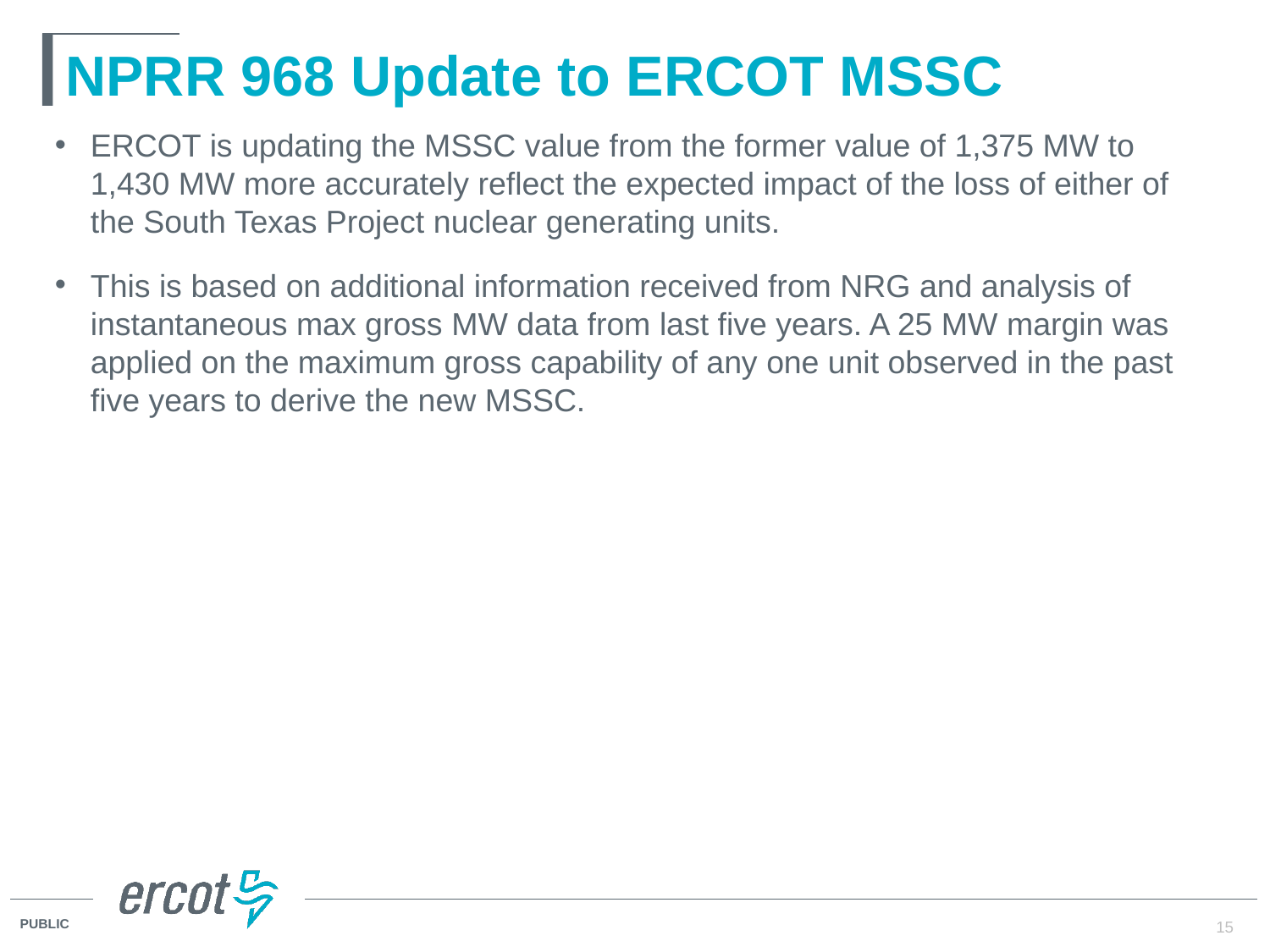

# NPRR 968 Update to ERCOT MSSC
ERCOT is updating the MSSC value from the former value of 1,375 MW to 1,430 MW more accurately reflect the expected impact of the loss of either of the South Texas Project nuclear generating units.

This is based on additional information received from NRG and analysis of instantaneous max gross MW data from last five years. A 25 MW margin was applied on the maximum gross capability of any one unit observed in the past five years to derive the new MSSC.

15